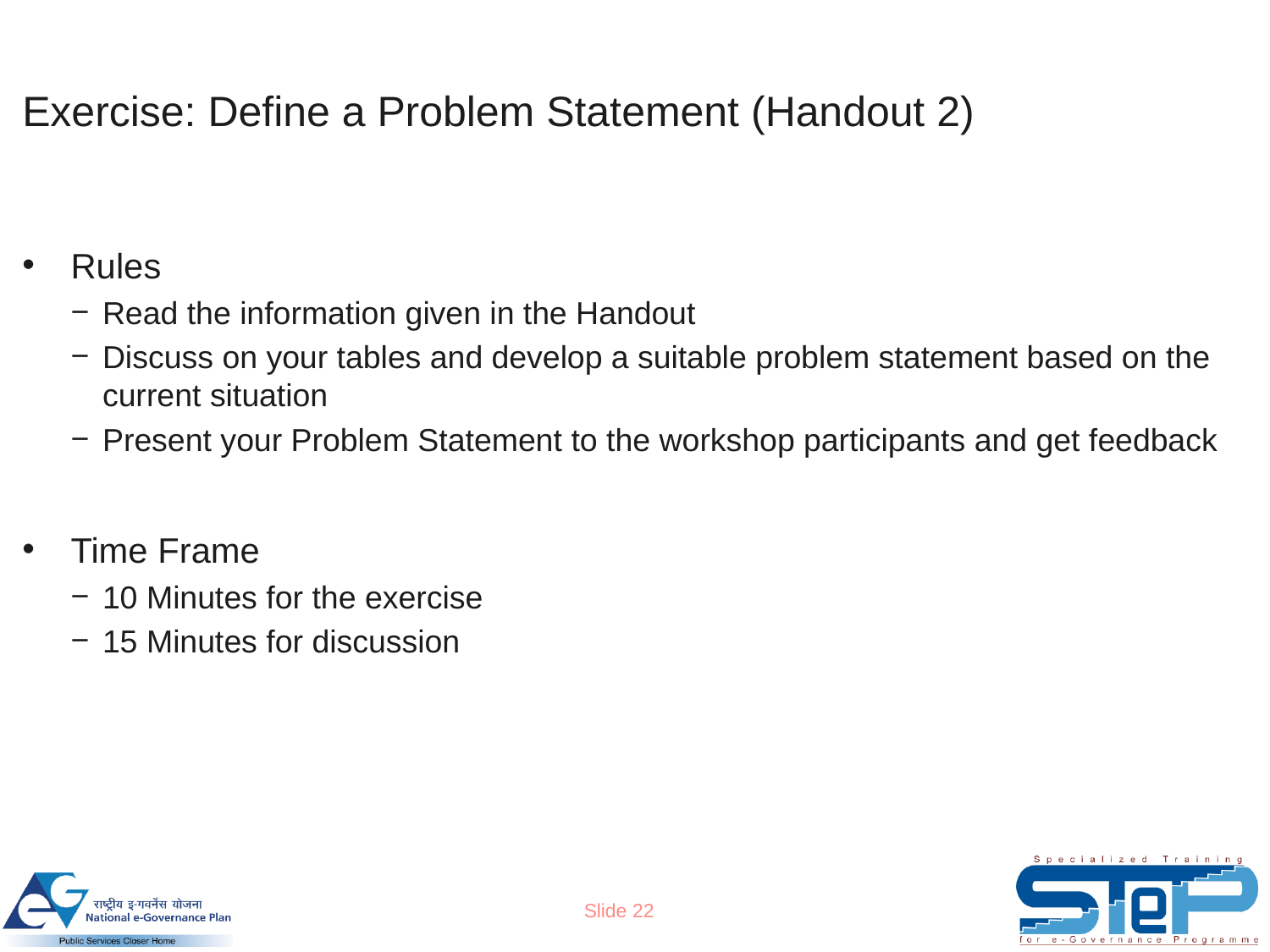

# Exercise: Define a Problem Statement (Handout 2)
Rules
Read the information given in the Handout
Discuss on your tables and develop a suitable problem statement based on the current situation
Present your Problem Statement to the workshop participants and get feedback

Time Frame
10 Minutes for the exercise
15 Minutes for discussion